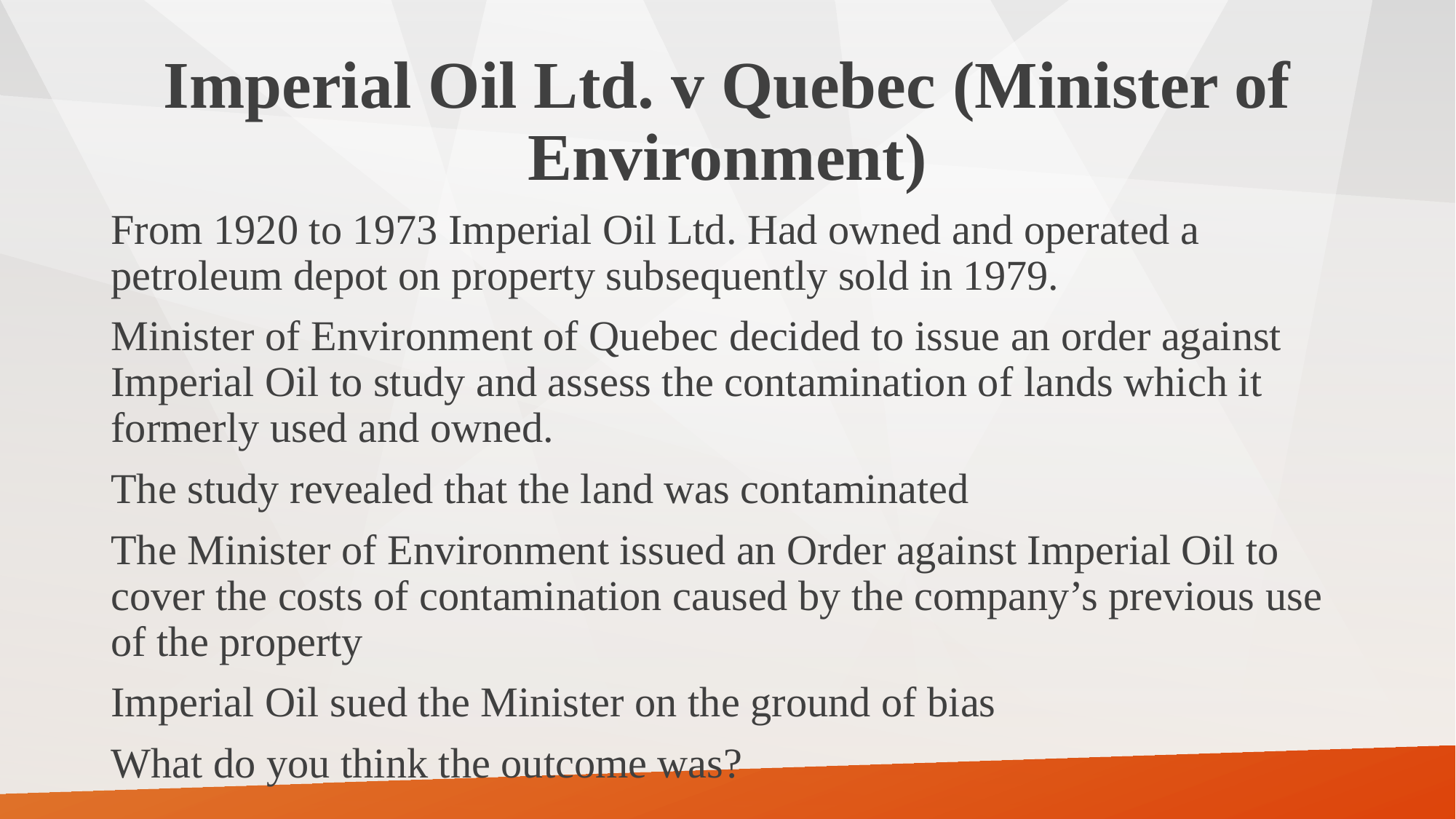

# Imperial Oil Ltd. v Quebec (Minister of Environment)
From 1920 to 1973 Imperial Oil Ltd. Had owned and operated a petroleum depot on property subsequently sold in 1979.
Minister of Environment of Quebec decided to issue an order against Imperial Oil to study and assess the contamination of lands which it formerly used and owned.
The study revealed that the land was contaminated
The Minister of Environment issued an Order against Imperial Oil to cover the costs of contamination caused by the company’s previous use of the property
Imperial Oil sued the Minister on the ground of bias
What do you think the outcome was?